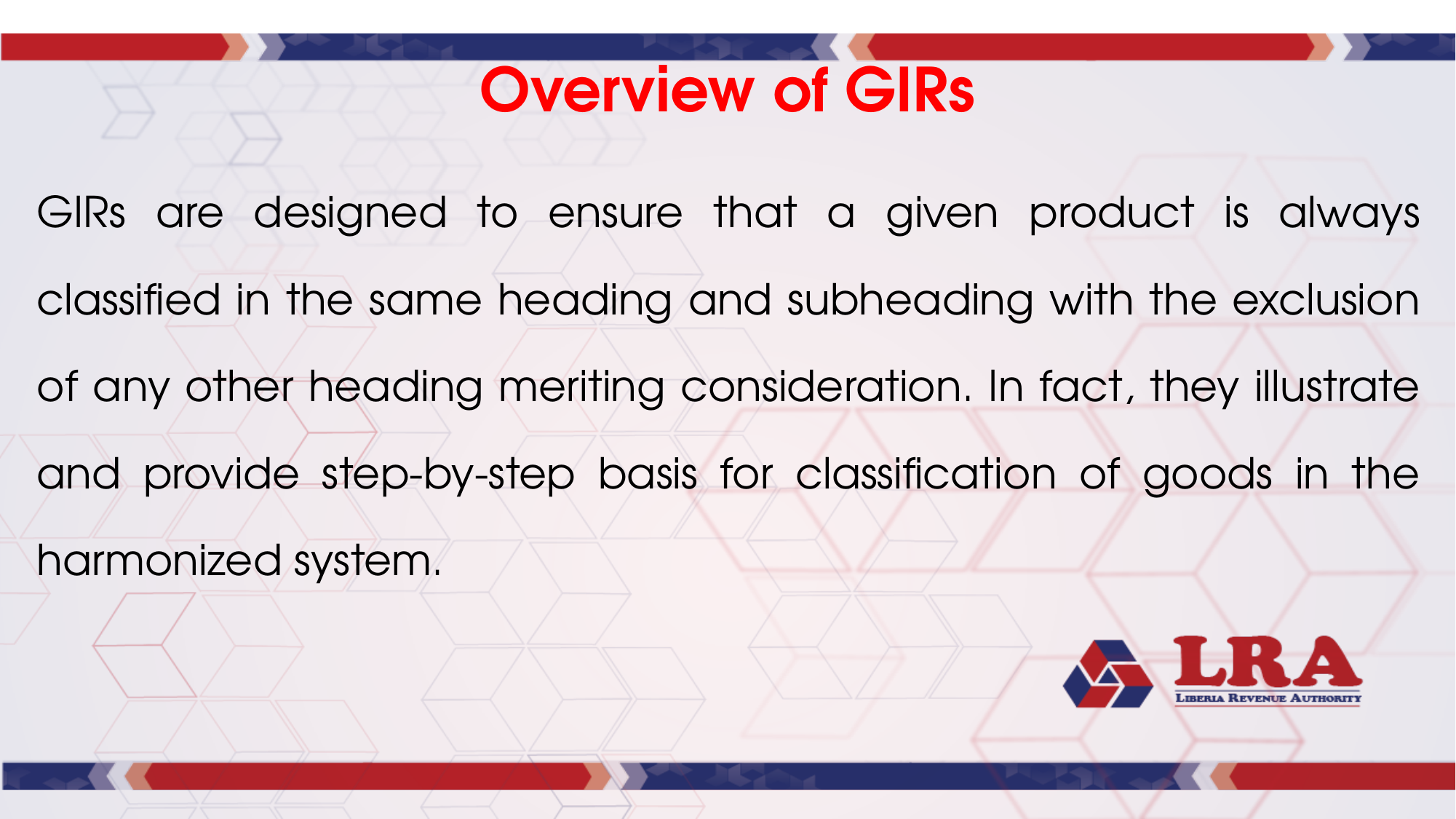

# Overview of GIRs
GIRs are designed to ensure that a given product is always classified in the same heading and subheading with the exclusion of any other heading meriting consideration. In fact, they illustrate and provide step-by-step basis for classification of goods in the harmonized system.